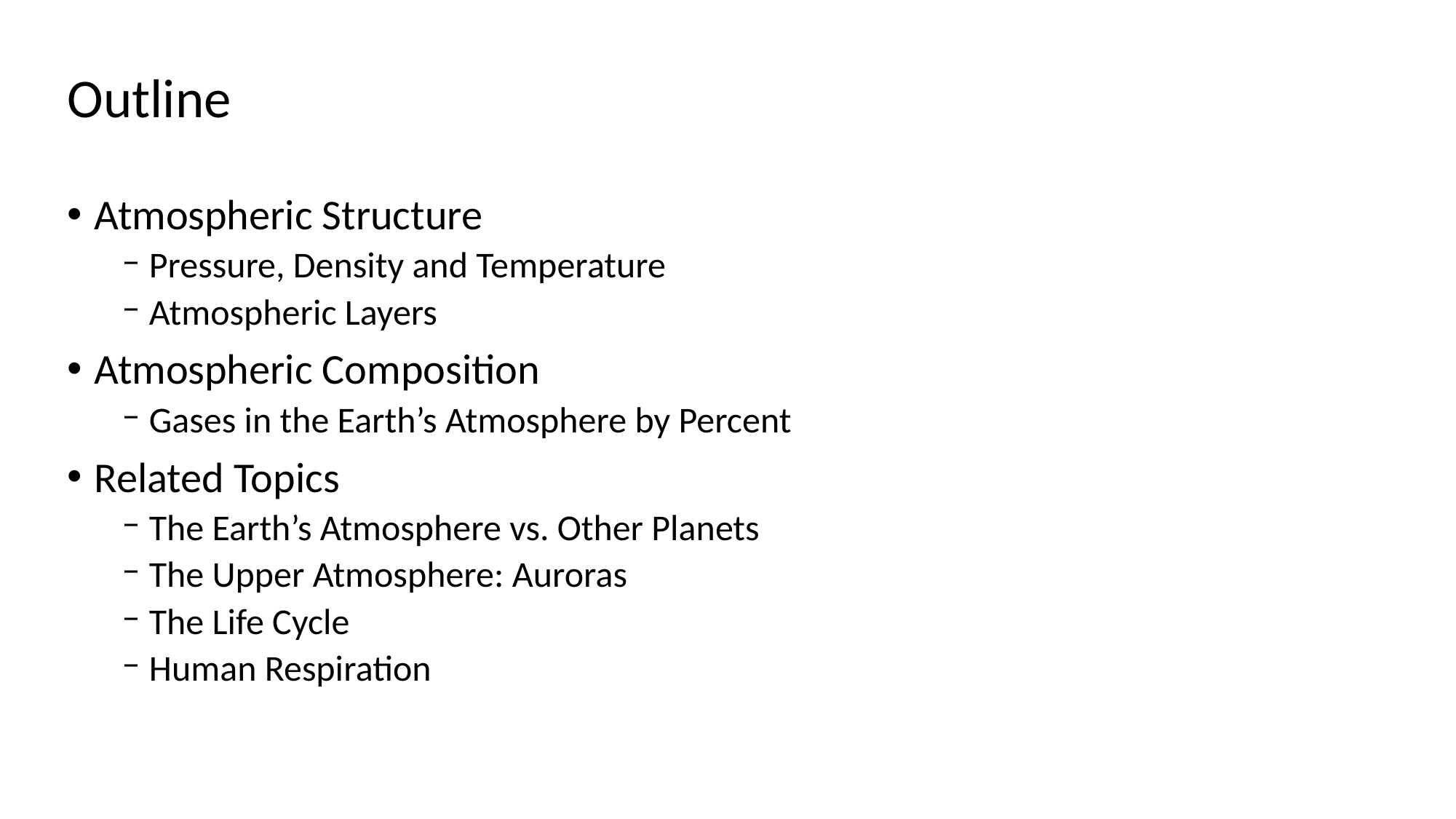

# Outline
Atmospheric Structure
Pressure, Density and Temperature
Atmospheric Layers
Atmospheric Composition
Gases in the Earth’s Atmosphere by Percent
Related Topics
The Earth’s Atmosphere vs. Other Planets
The Upper Atmosphere: Auroras
The Life Cycle
Human Respiration